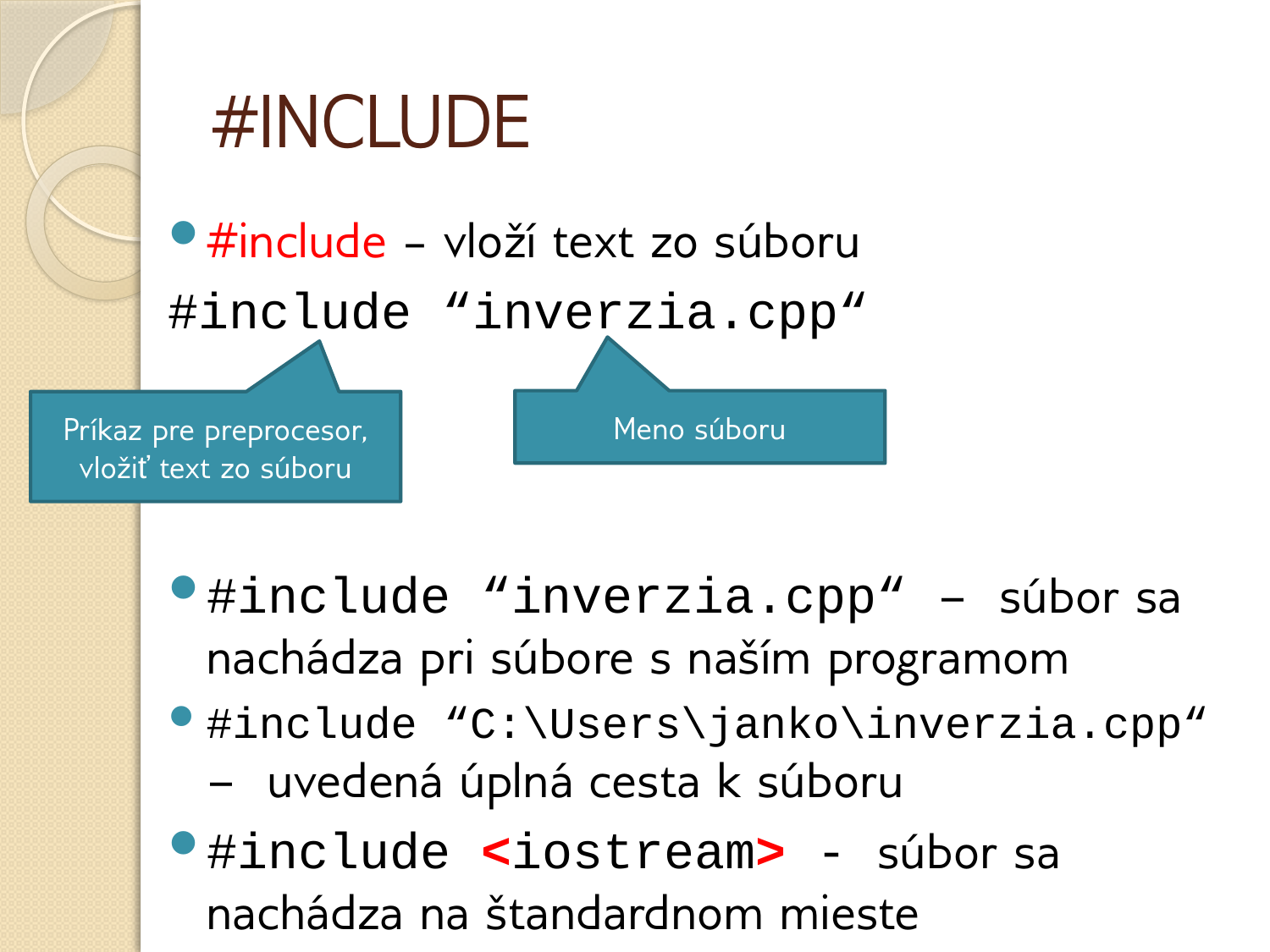

# #INCLUDE
#include – vloží text zo súboru
#include “inverzia.cpp“

#include “inverzia.cpp“ – súbor sa nachádza pri súbore s naším programom
#include “C:\Users\janko\inverzia.cpp“ – uvedená úplná cesta k súboru
#include <iostream> - súbor sa nachádza na štandardnom mieste

Meno súboru
Príkaz pre preprocesor, vložiť text zo súboru